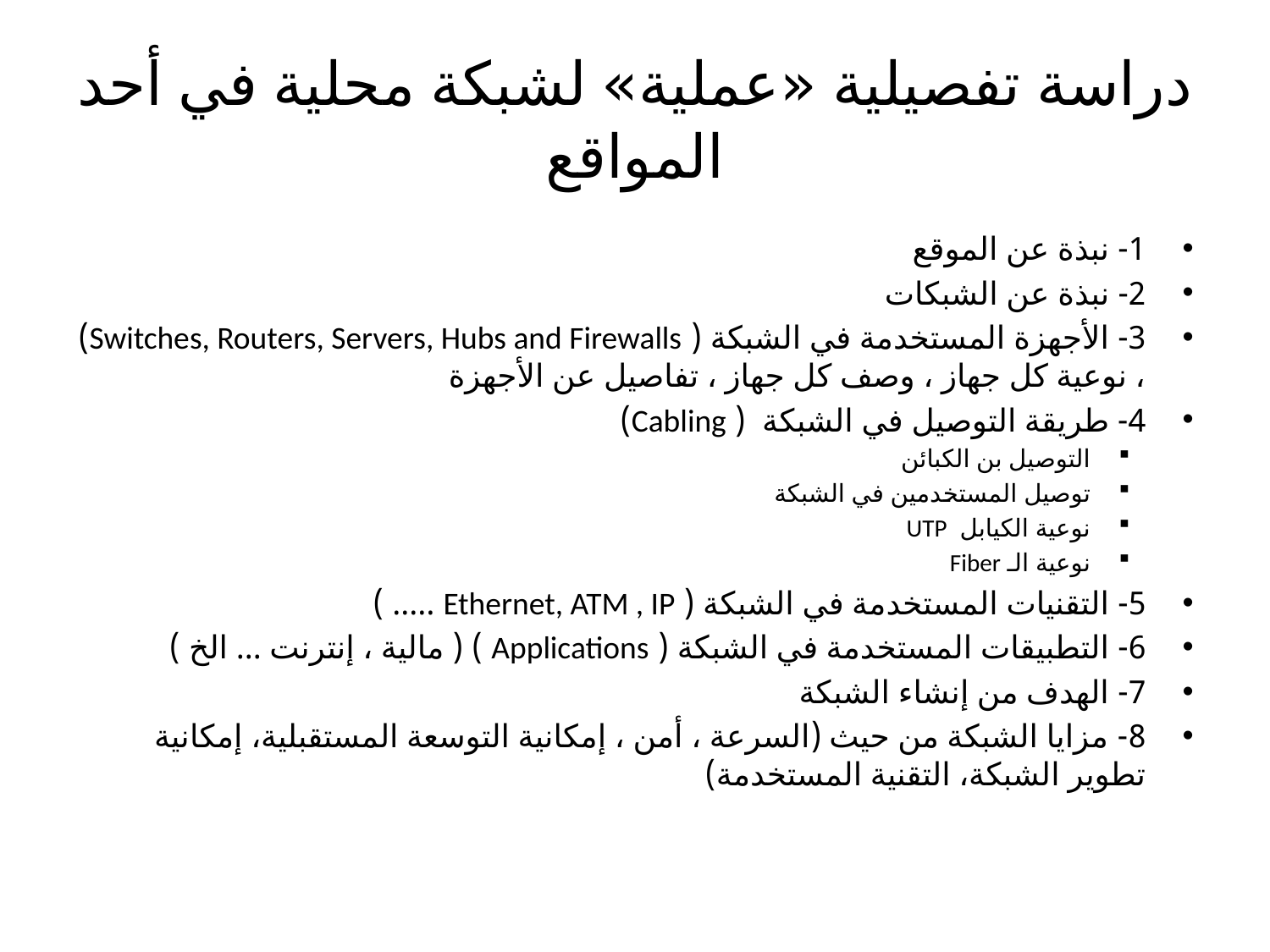

# دراسة تفصيلية «عملية» لشبكة محلية في أحد المواقع
1- نبذة عن الموقع
2- نبذة عن الشبكات
3- الأجهزة المستخدمة في الشبكة ( Switches, Routers, Servers, Hubs and Firewalls) ، نوعية كل جهاز ، وصف كل جهاز ، تفاصيل عن الأجهزة
4- طريقة التوصيل في الشبكة  ( Cabling)
التوصيل بن الكبائن
توصيل المستخدمين في الشبكة
نوعية الكيابل  UTP
نوعية الـ Fiber
5- التقنيات المستخدمة في الشبكة ( Ethernet, ATM , IP ….. )
6- التطبيقات المستخدمة في الشبكة ( Applications ) ( مالية ، إنترنت ... الخ )
7- الهدف من إنشاء الشبكة
8- مزايا الشبكة من حيث (السرعة ، أمن ، إمكانية التوسعة المستقبلية، إمكانية تطوير الشبكة، التقنية المستخدمة)